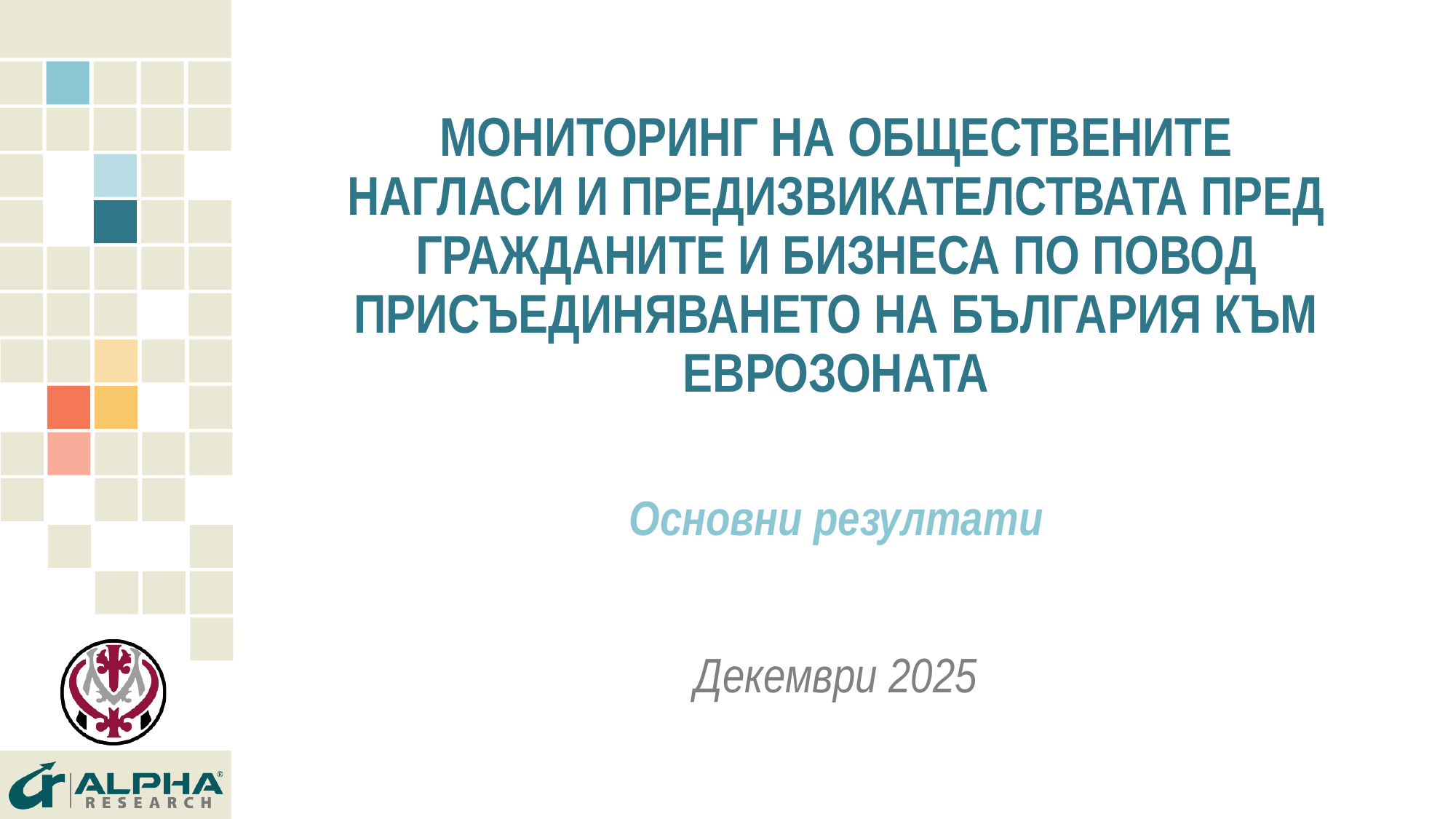

# МОНИТОРИНГ НА ОБЩЕСТВЕНИТЕ НАГЛАСИ И ПРЕДИЗВИКАТЕЛСТВАТА ПРЕД ГРАЖДАНИТЕ И БИЗНЕСА ПО ПОВОД ПРИСЪЕДИНЯВАНЕТО НА БЪЛГАРИЯ КЪМ ЕВРОЗОНАТА
Основни резултати
Декември 2025